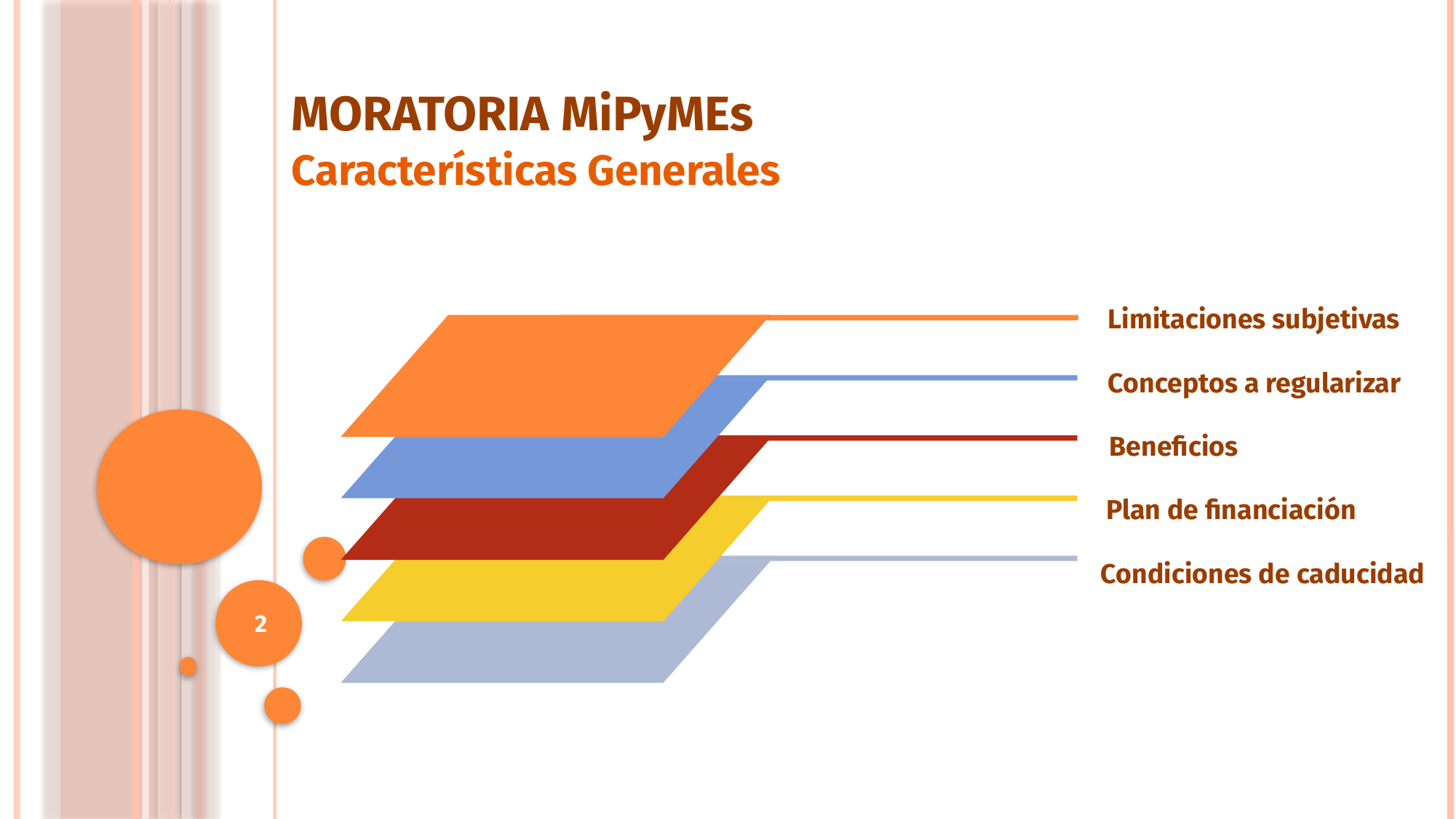

MORATORIA MiPyMEs
Características Generales
Limitaciones subjetivas

Conceptos a regularizar

Beneficios

Plan de financiación

Condiciones de caducidad

2